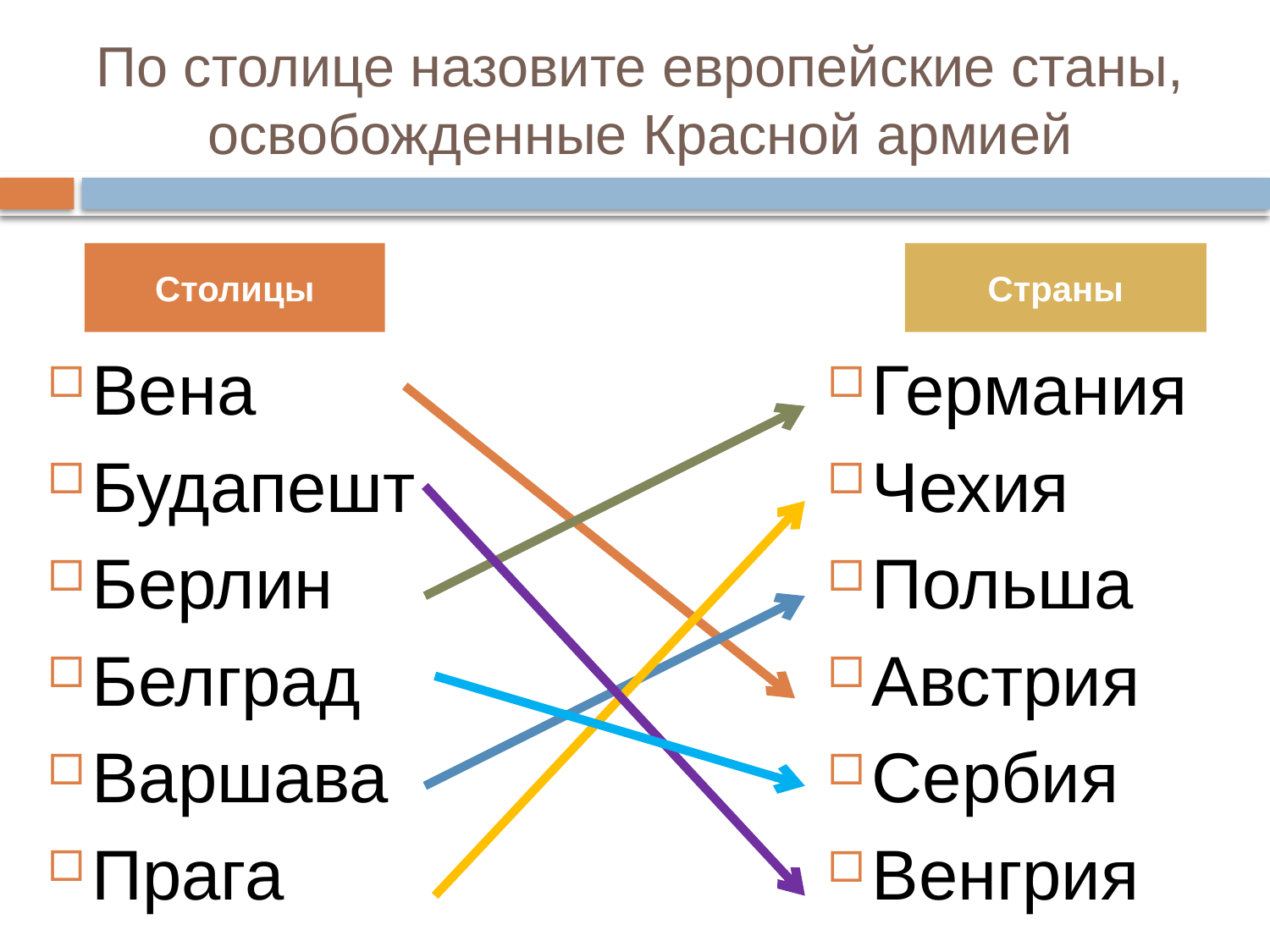

# По столице назовите европейские станы, освобожденные Красной армией
Столицы
Страны
Вена
Будапешт
Берлин
Белград
Варшава
Прага

Германия
Чехия
Польша
Австрия
Сербия
Венгрия